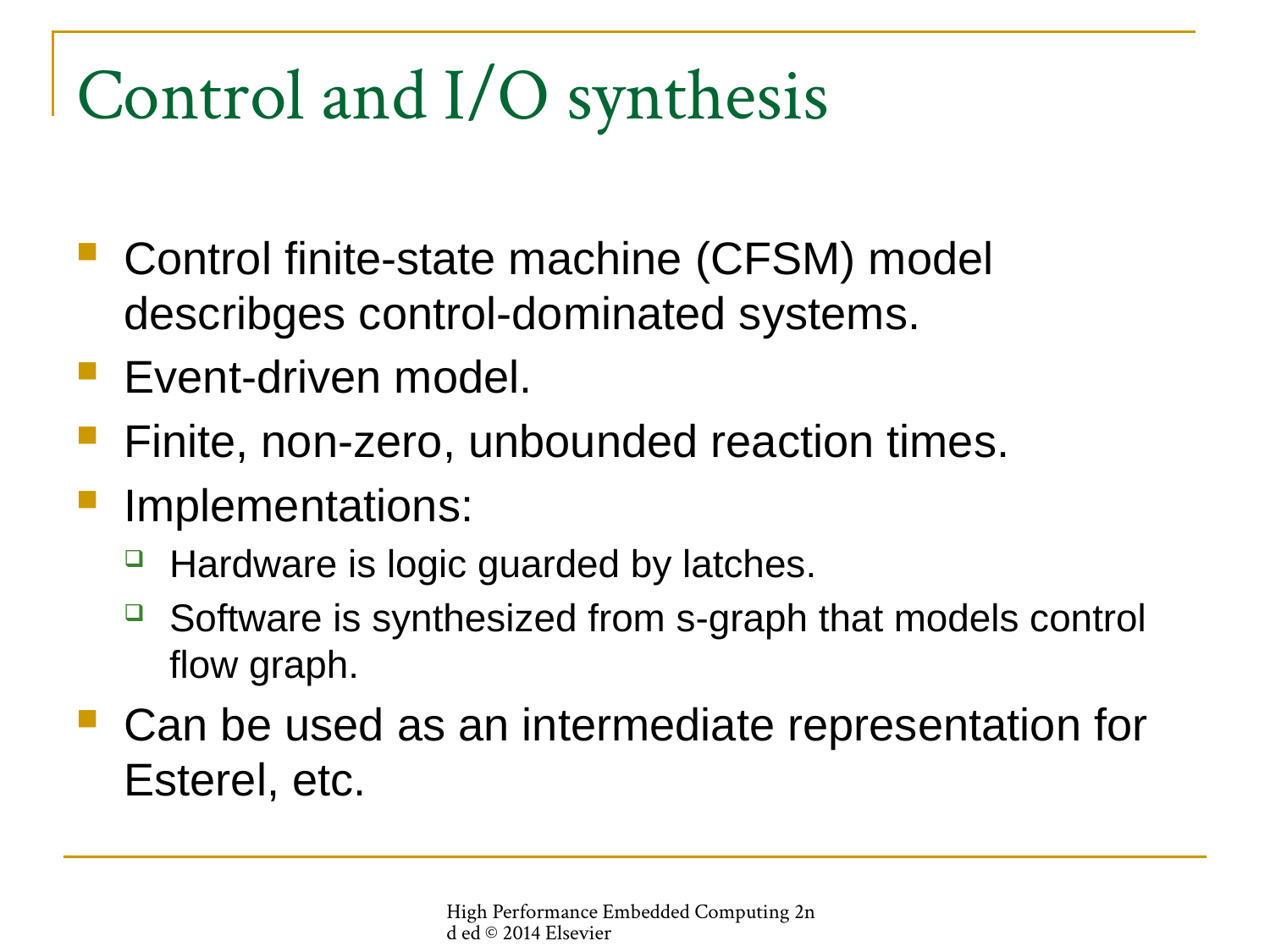

# Control and I/O synthesis
Control finite-state machine (CFSM) model describges control-dominated systems.
Event-driven model.
Finite, non-zero, unbounded reaction times.
Implementations:
Hardware is logic guarded by latches.
Software is synthesized from s-graph that models control flow graph.
Can be used as an intermediate representation for Esterel, etc.
High Performance Embedded Computing 2nd ed © 2014 Elsevier